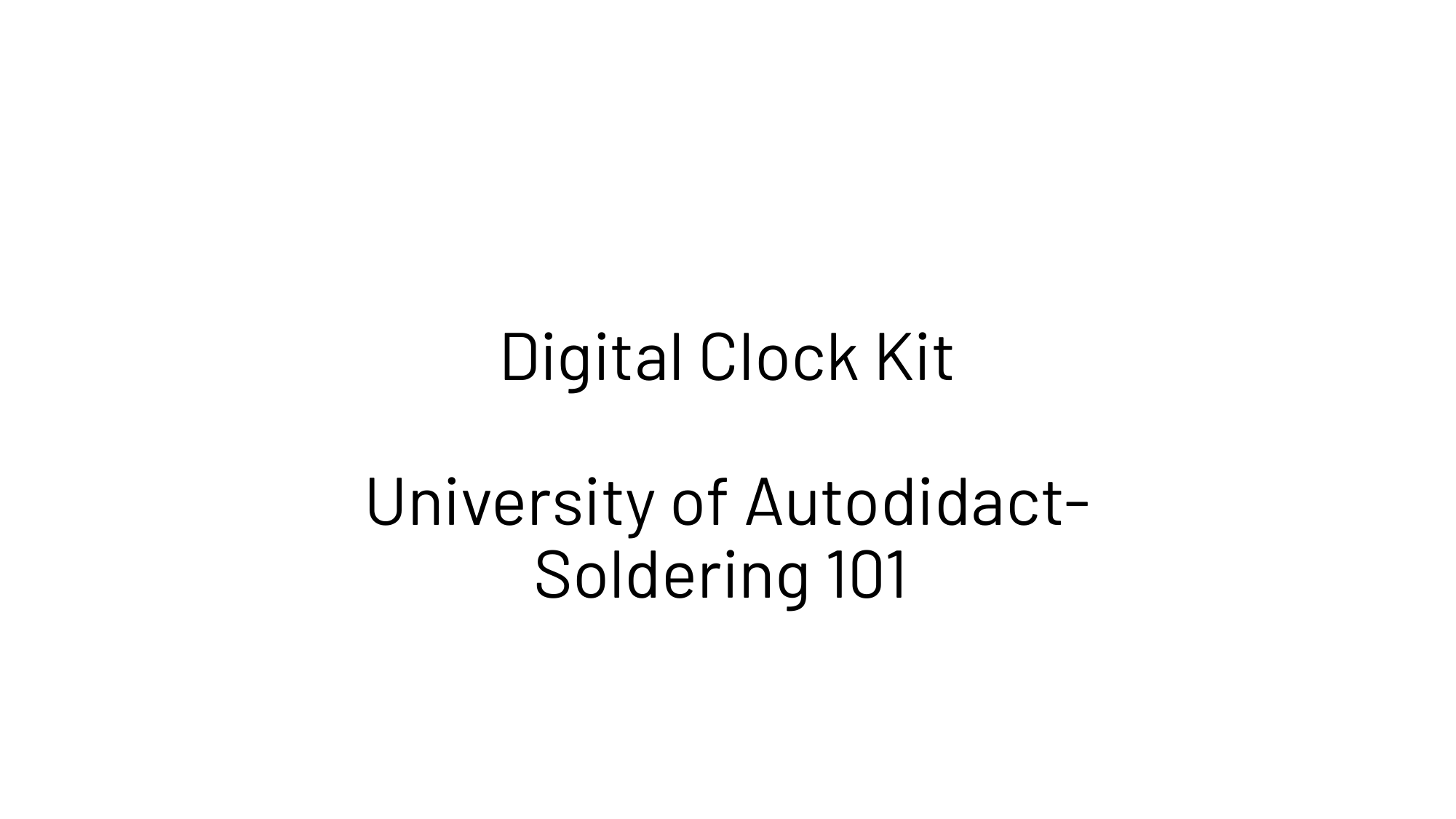

# Digital Clock Kit University of Autodidact- Soldering 101